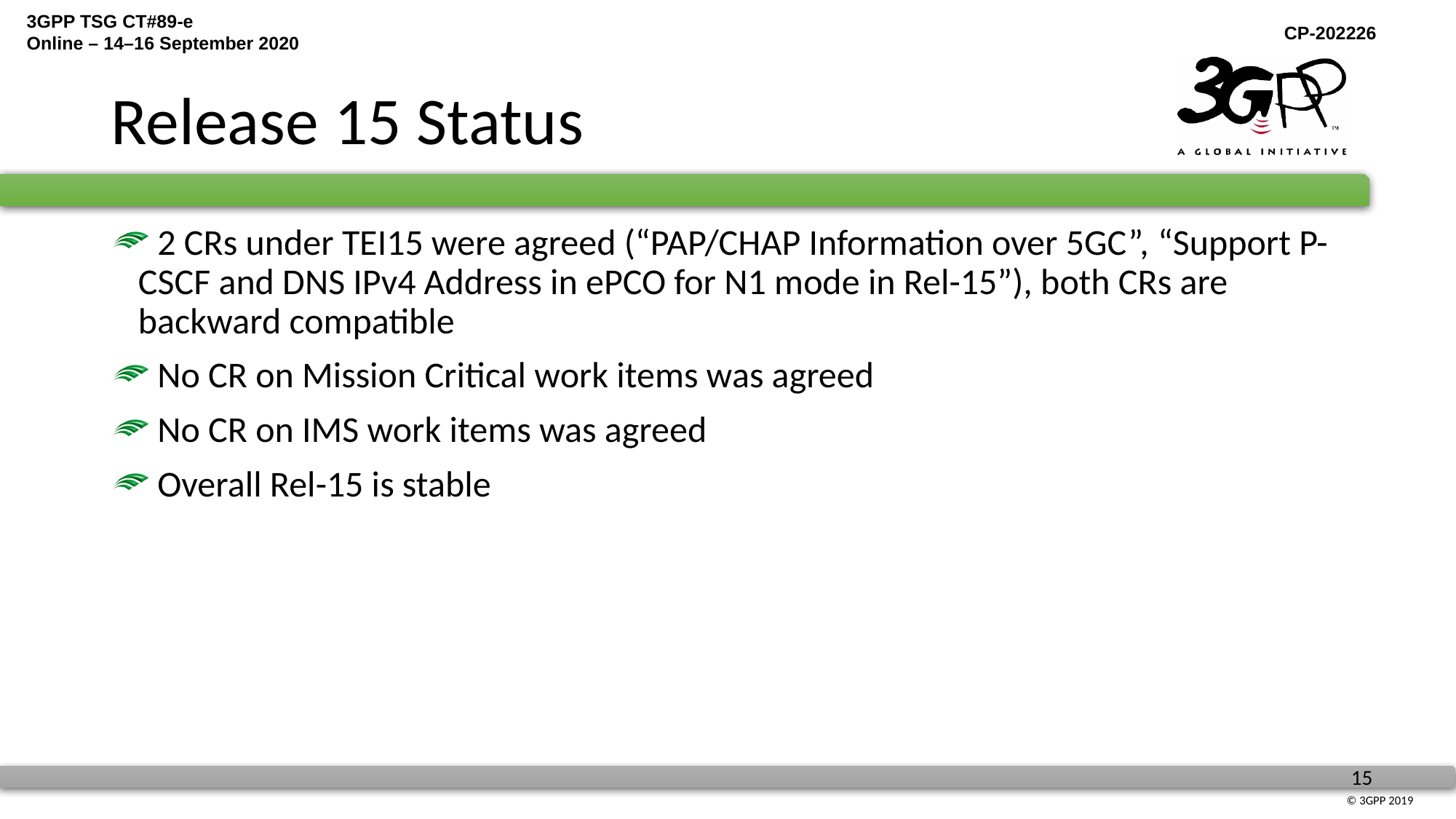

# Release 15 Status
 2 CRs under TEI15 were agreed (“PAP/CHAP Information over 5GC”, “Support P-CSCF and DNS IPv4 Address in ePCO for N1 mode in Rel-15”), both CRs are backward compatible
 No CR on Mission Critical work items was agreed
 No CR on IMS work items was agreed
 Overall Rel-15 is stable